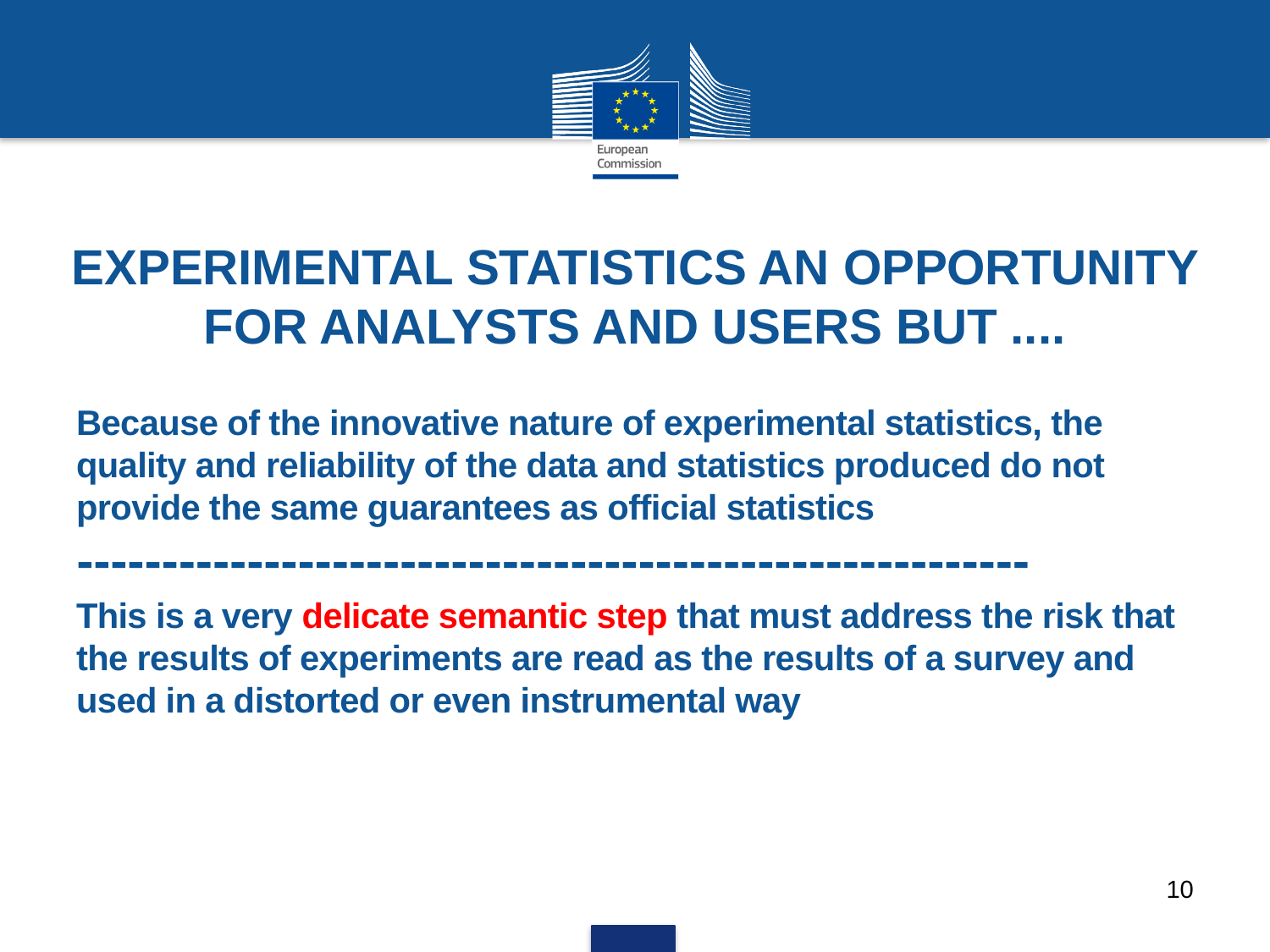

# EXPERIMENTAL STATISTICS AN OPPORTUNITY FOR ANALYSTS AND USERS BUT ....
Because of the innovative nature of experimental statistics, the quality and reliability of the data and statistics produced do not provide the same guarantees as official statistics
--------------------------------------------------------
This is a very delicate semantic step that must address the risk that the results of experiments are read as the results of a survey and used in a distorted or even instrumental way

10